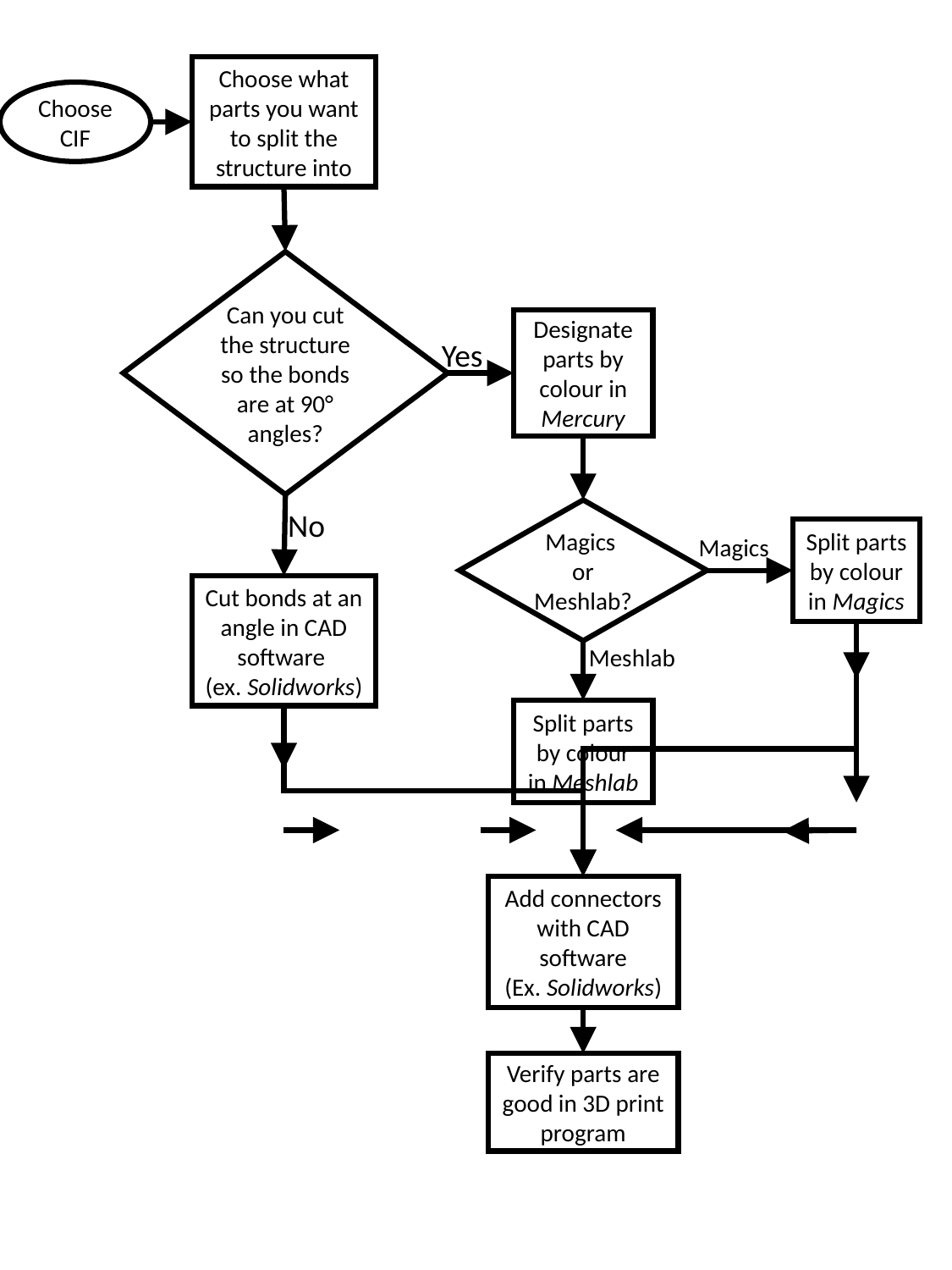

Choose what parts you want to split the structure into
Choose CIF
Can you cut the structure so the bonds are at 90° angles?
Designate parts by colour in Mercury
Yes
No
Magics
or Meshlab?
Split parts by colour in Magics
Magics
Cut bonds at an angle in CAD software
(ex. Solidworks)
Meshlab
Split parts by colour in Meshlab
Add connectors with CAD software
(Ex. Solidworks)
Verify parts are good in 3D print program